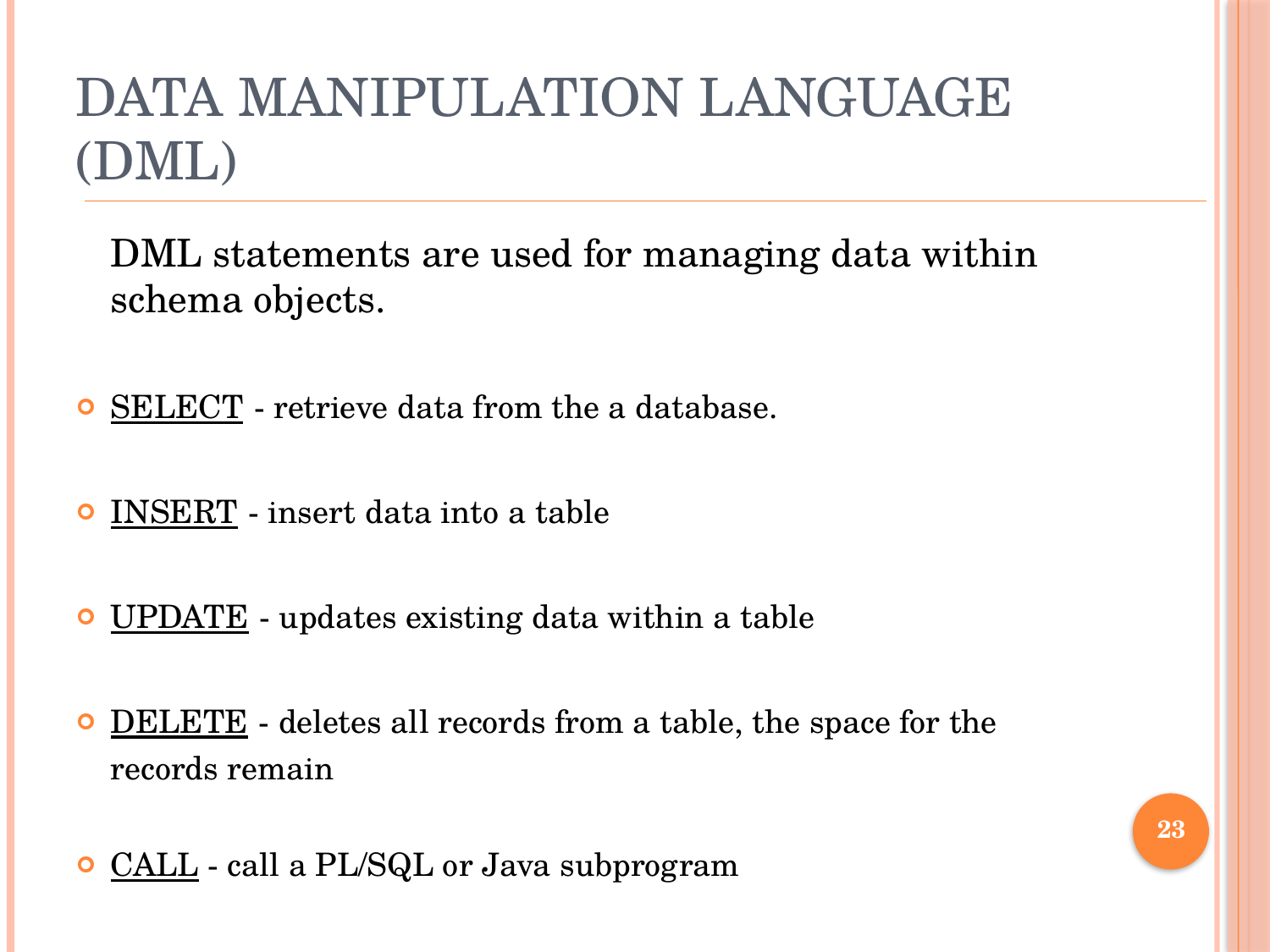

# Data Manipulation Language (DML)
		DML statements are used for managing data within schema objects.

SELECT - retrieve data from the a database.

INSERT - insert data into a table

UPDATE - updates existing data within a table

DELETE - deletes all records from a table, the space for the records remain

CALL - call a PL/SQL or Java subprogram

23